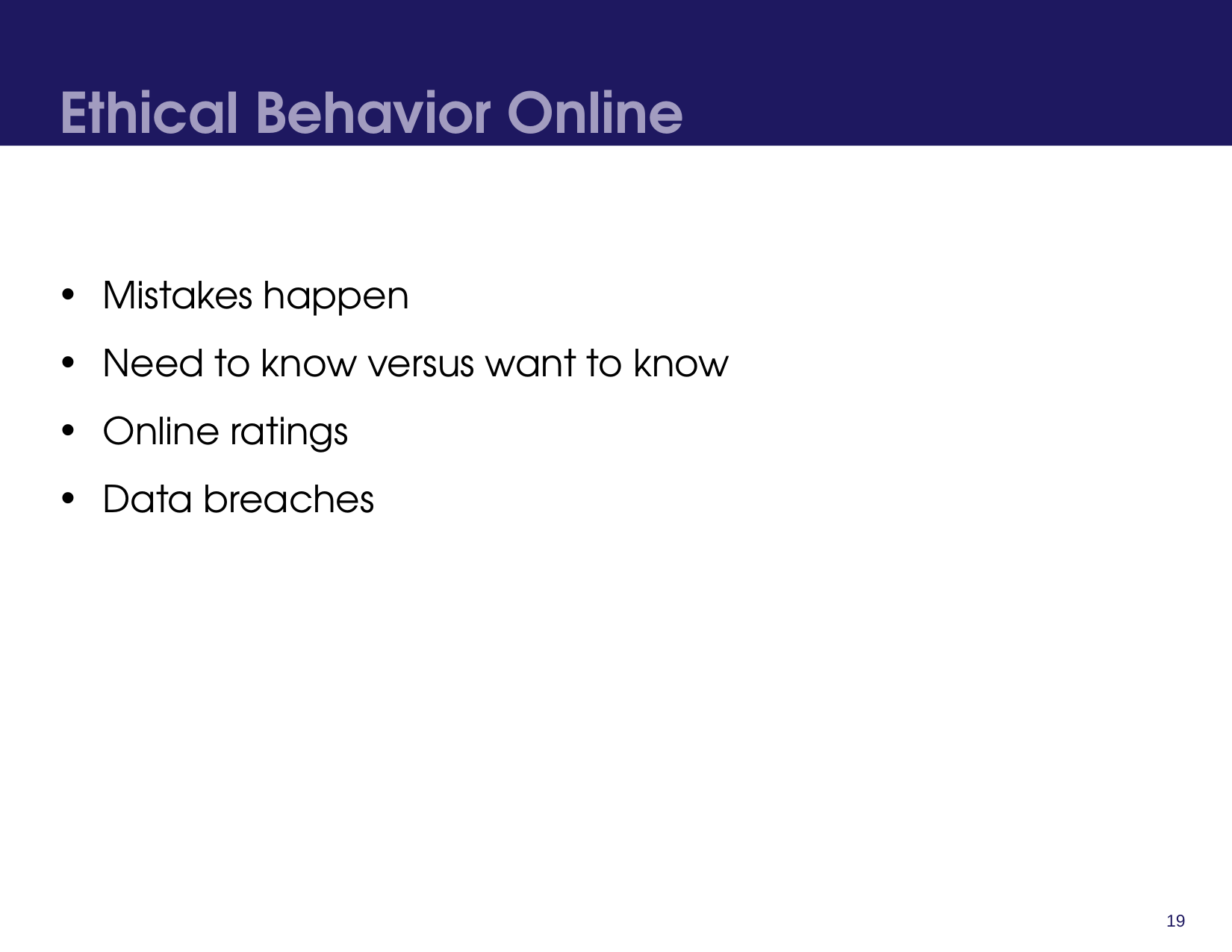

# Ethical Behavior Online
Mistakes happen
Need to know versus want to know
Online ratings
Data breaches
19